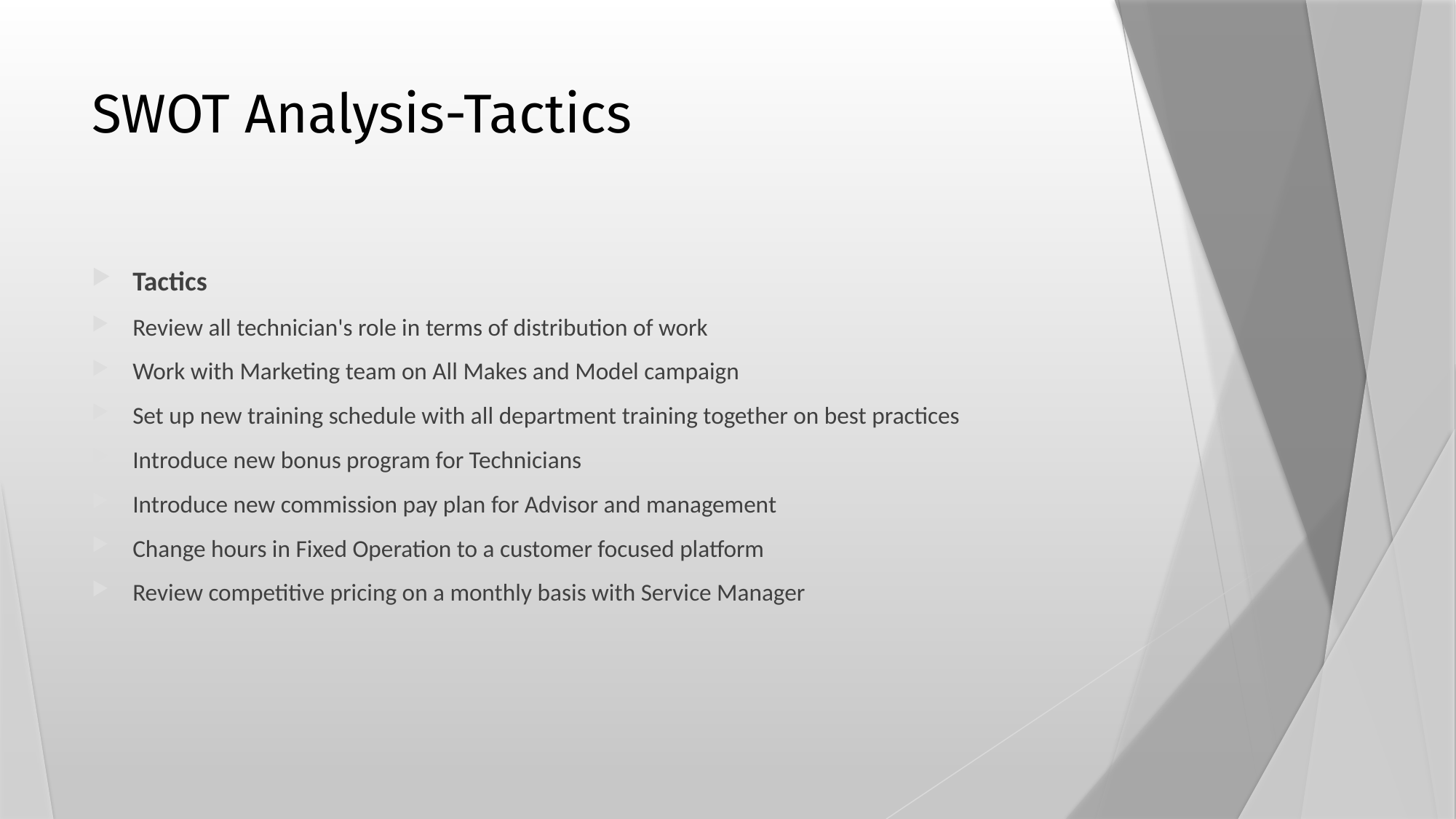

# SWOT Analysis-Tactics
Tactics
Review all technician's role in terms of distribution of work
Work with Marketing team on All Makes and Model campaign
Set up new training schedule with all department training together on best practices
Introduce new bonus program for Technicians
Introduce new commission pay plan for Advisor and management
Change hours in Fixed Operation to a customer focused platform
Review competitive pricing on a monthly basis with Service Manager